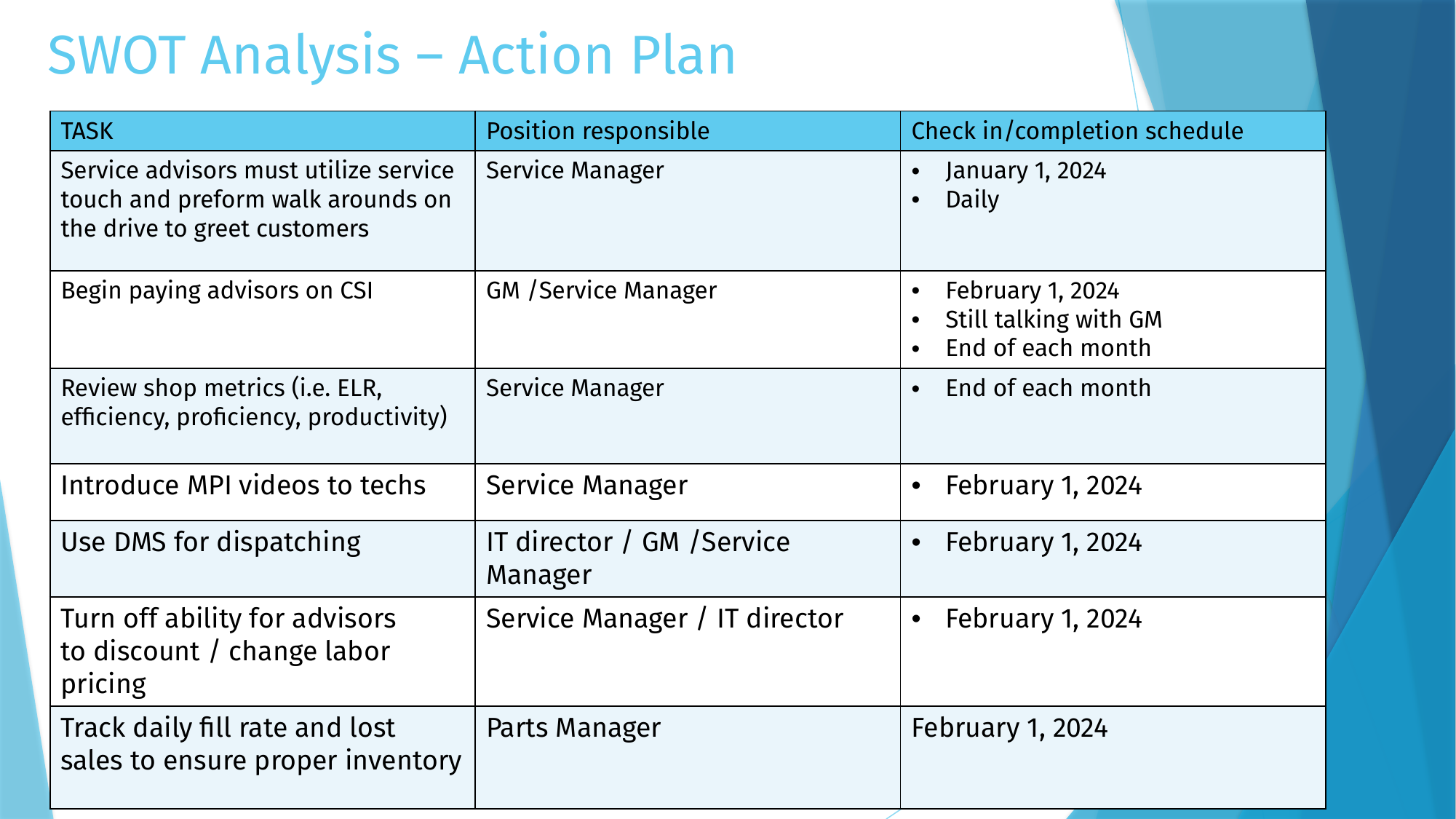

# SWOT Analysis – Action Plan
| TASK | Position responsible | Check in/completion schedule |
| --- | --- | --- |
| Service advisors must utilize service touch and preform walk arounds on the drive to greet customers | Service Manager | January 1, 2024 Daily |
| Begin paying advisors on CSI | GM /Service Manager | February 1, 2024 Still talking with GM End of each month |
| Review shop metrics (i.e. ELR, efficiency, proficiency, productivity) | Service Manager | End of each month |
| Introduce MPI videos to techs | Service Manager | February 1, 2024 |
| Use DMS for dispatching | IT director / GM /Service Manager | February 1, 2024 |
| Turn off ability for advisors to discount / change labor pricing | Service Manager / IT director | February 1, 2024 |
| Track daily fill rate and lost sales to ensure proper inventory | Parts Manager | February 1, 2024 |